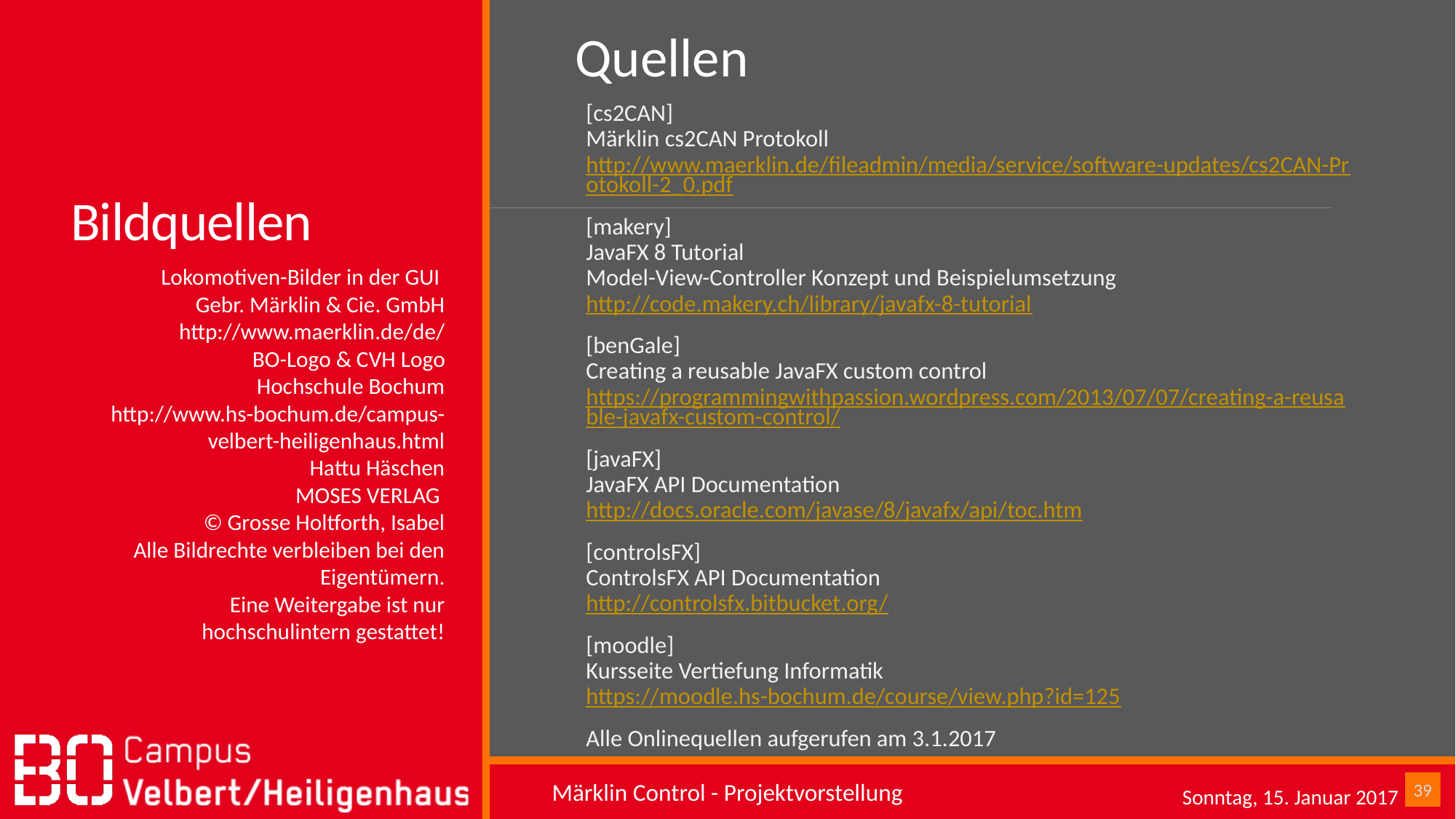

Quellen
[cs2CAN]
Märklin cs2CAN Protokoll
http://www.maerklin.de/fileadmin/media/service/software-updates/cs2CAN-Protokoll-2_0.pdf
[makery]
JavaFX 8 Tutorial
Model-View-Controller Konzept und Beispielumsetzung
http://code.makery.ch/library/javafx-8-tutorial
[benGale]
Creating a reusable JavaFX custom control
https://programmingwithpassion.wordpress.com/2013/07/07/creating-a-reusable-javafx-custom-control/
[javaFX]
JavaFX API Documentation
http://docs.oracle.com/javase/8/javafx/api/toc.htm
[controlsFX]
ControlsFX API Documentation
http://controlsfx.bitbucket.org/
[moodle]
Kursseite Vertiefung Informatik
https://moodle.hs-bochum.de/course/view.php?id=125
Alle Onlinequellen aufgerufen am 3.1.2017
# Bildquellen
Lokomotiven-Bilder in der GUI
Gebr. Märklin & Cie. GmbH
http://www.maerklin.de/de/
BO-Logo & CVH Logo
Hochschule Bochum
http://www.hs-bochum.de/campus-velbert-heiligenhaus.html
Hattu Häschen
MOSES VERLAG
© Grosse Holtforth, Isabel
Alle Bildrechte verbleiben bei den Eigentümern.
Eine Weitergabe ist nur hochschulintern gestattet!
39
Sonntag, 15. Januar 2017